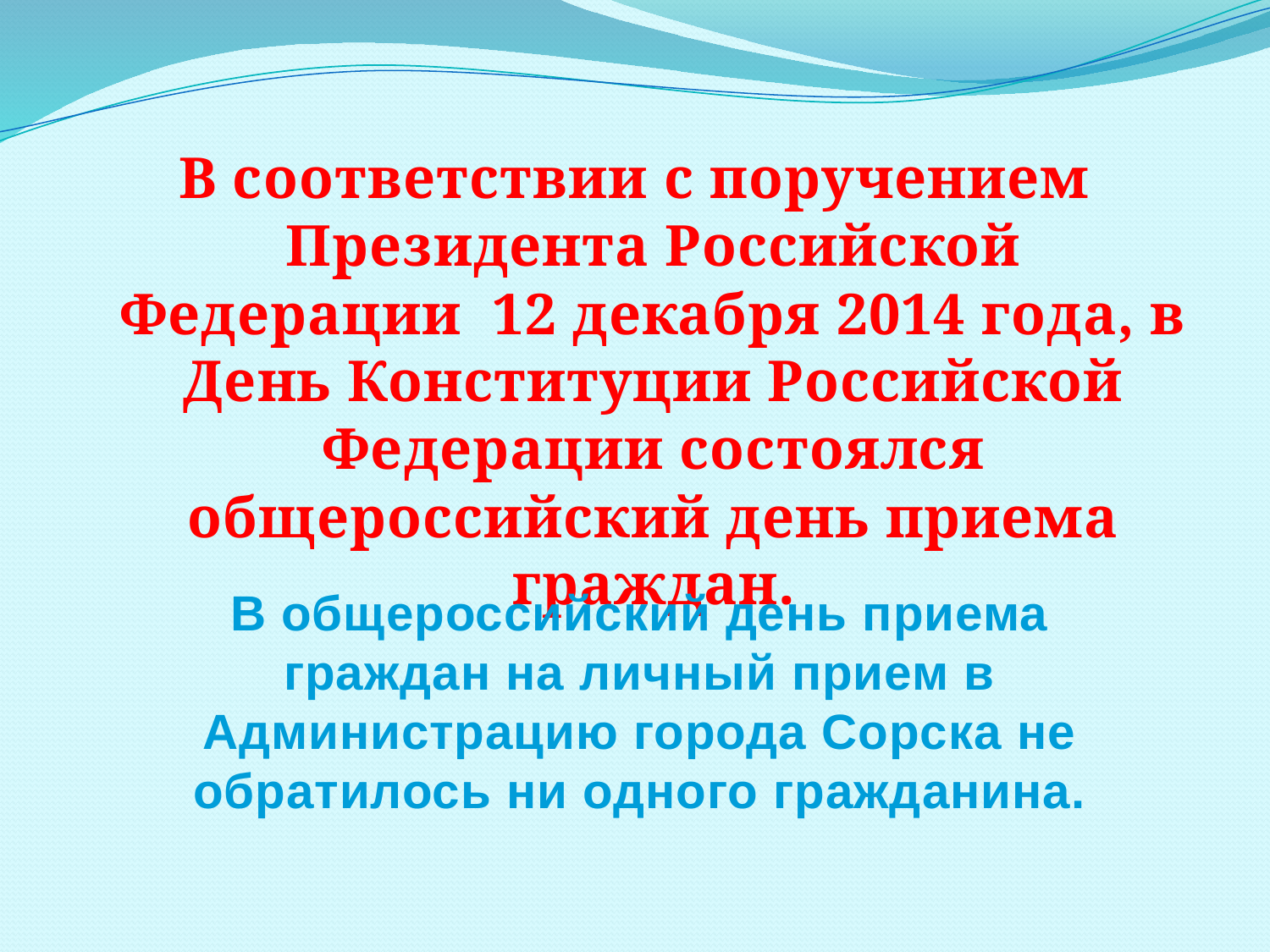

В соответствии с поручением Президента Российской Федерации  12 декабря 2014 года, в День Конституции Российской Федерации состоялся общероссийский день приема граждан.
В общероссийский день приема граждан на личный прием в Администрацию города Сорска не обратилось ни одного гражданина.